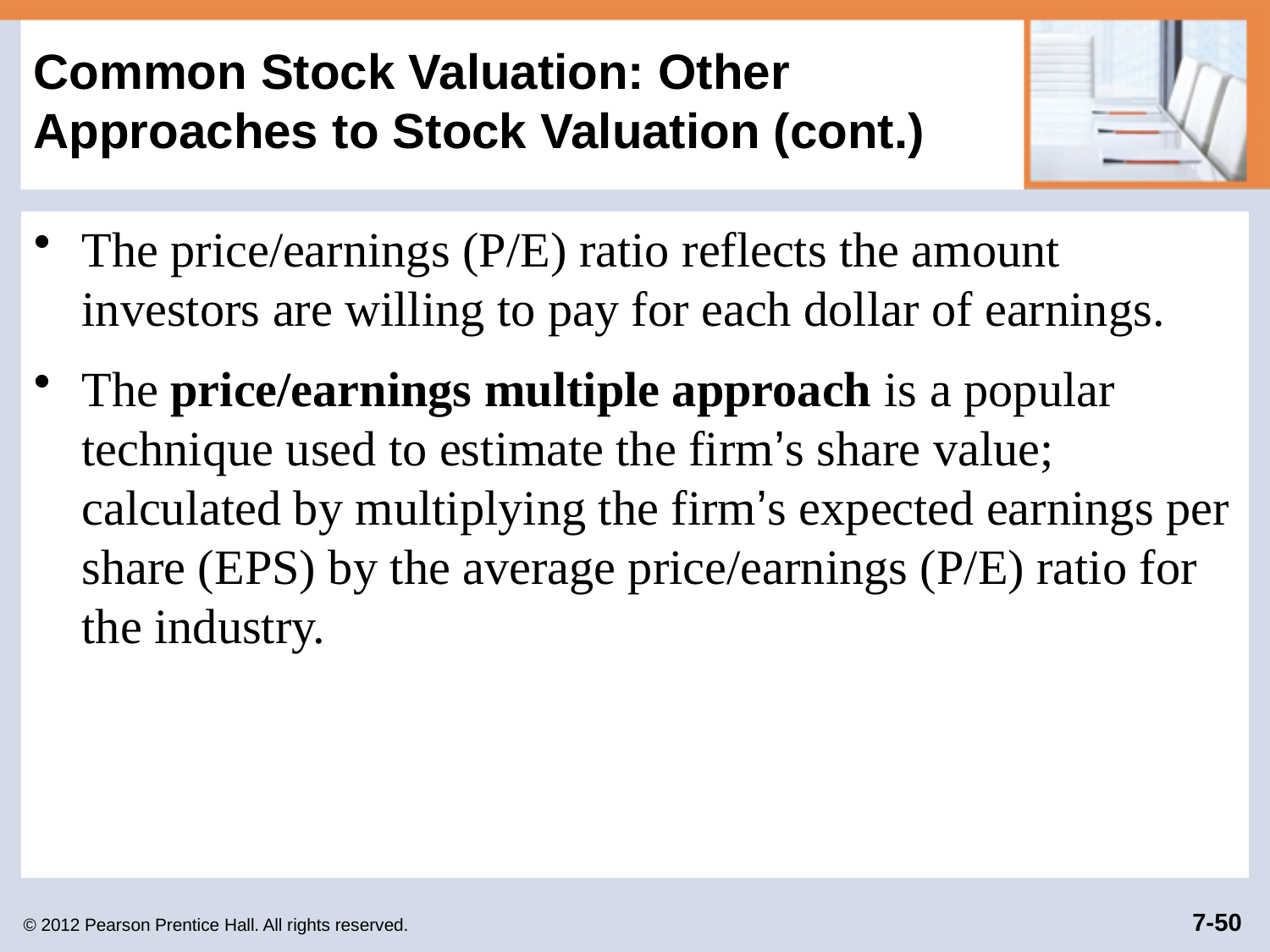

# Common Stock Valuation: Other Approaches to Stock Valuation (cont.)
The price/earnings (P/E) ratio reflects the amount investors are willing to pay for each dollar of earnings.
The price/earnings multiple approach is a popular technique used to estimate the firm’s share value; calculated by multiplying the firm’s expected earnings per share (EPS) by the average price/earnings (P/E) ratio for the industry.
© 2012 Pearson Prentice Hall. All rights reserved.
7-50